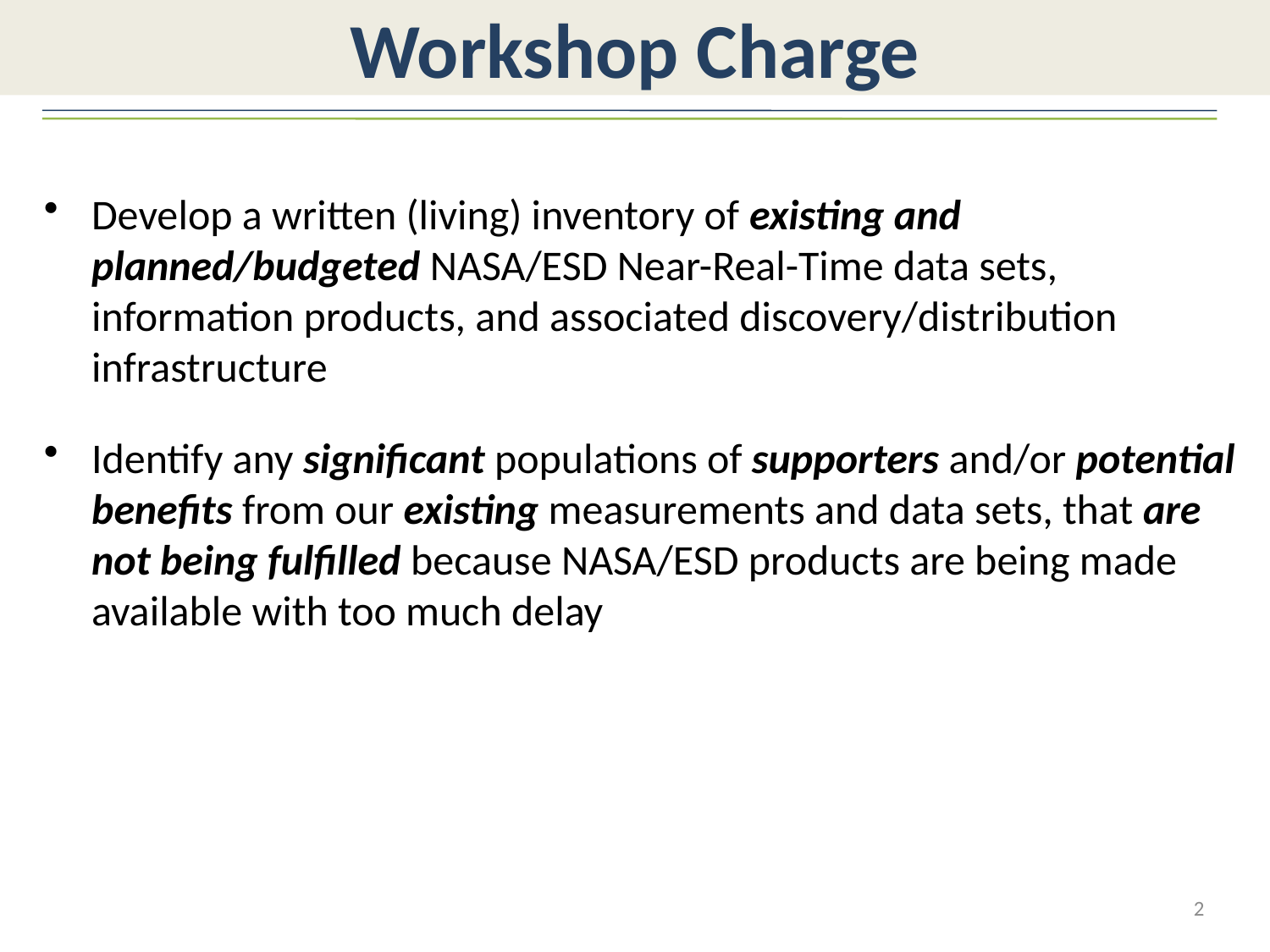

# Workshop Charge
Develop a written (living) inventory of existing and planned/budgeted NASA/ESD Near-Real-Time data sets, information products, and associated discovery/distribution infrastructure
Identify any significant populations of supporters and/or potential benefits from our existing measurements and data sets, that are not being fulfilled because NASA/ESD products are being made available with too much delay
2